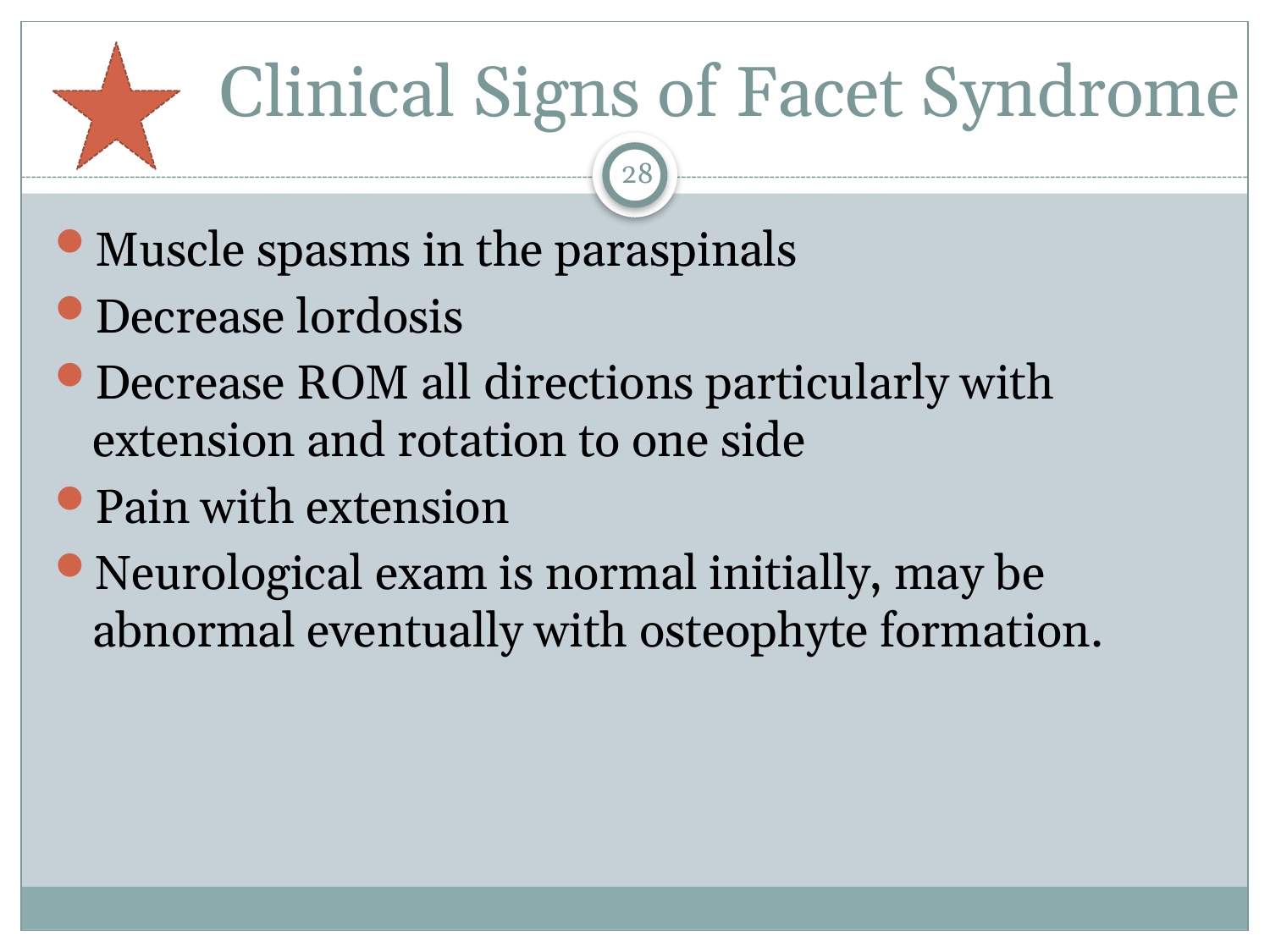

# Clinical Signs of Facet Syndrome

28
Muscle spasms in the paraspinals
Decrease lordosis
Decrease ROM all directions particularly with extension and rotation to one side
Pain with extension
Neurological exam is normal initially, may be abnormal eventually with osteophyte formation.